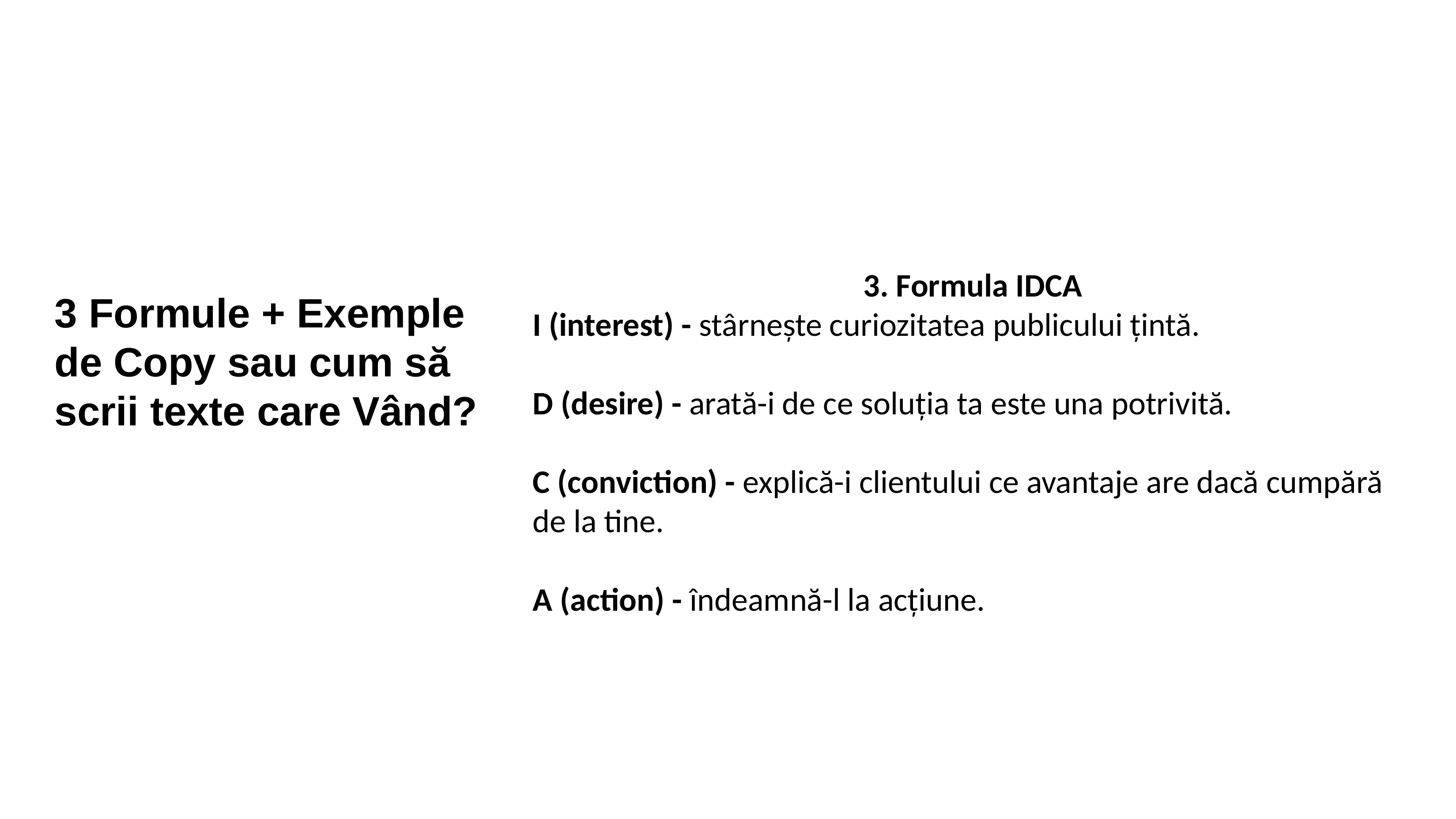

3. Formula IDCA
I (interest) - stârnește curiozitatea publicului țintă.

D (desire) - arată-i de ce soluția ta este una potrivită.

C (conviction) - explică-i clientului ce avantaje are dacă cumpără de la tine.

A (action) - îndeamnă-l la acțiune.

# 3 Formule + Exemple de Copy sau cum să scrii texte care Vând?